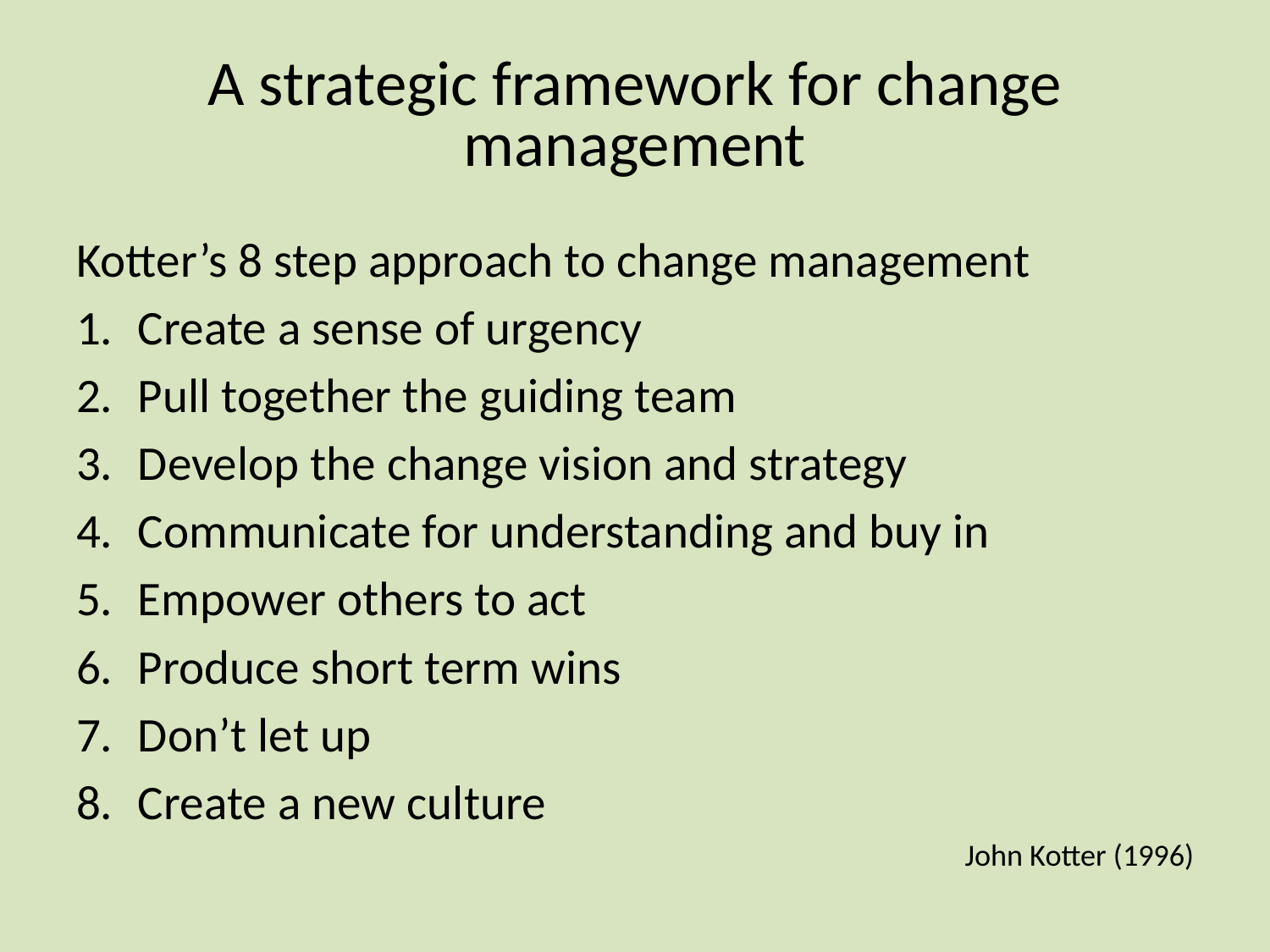

# A strategic framework for change management
Kotter’s 8 step approach to change management
Create a sense of urgency
Pull together the guiding team
Develop the change vision and strategy
Communicate for understanding and buy in
Empower others to act
Produce short term wins
Don’t let up
Create a new culture
John Kotter (1996)